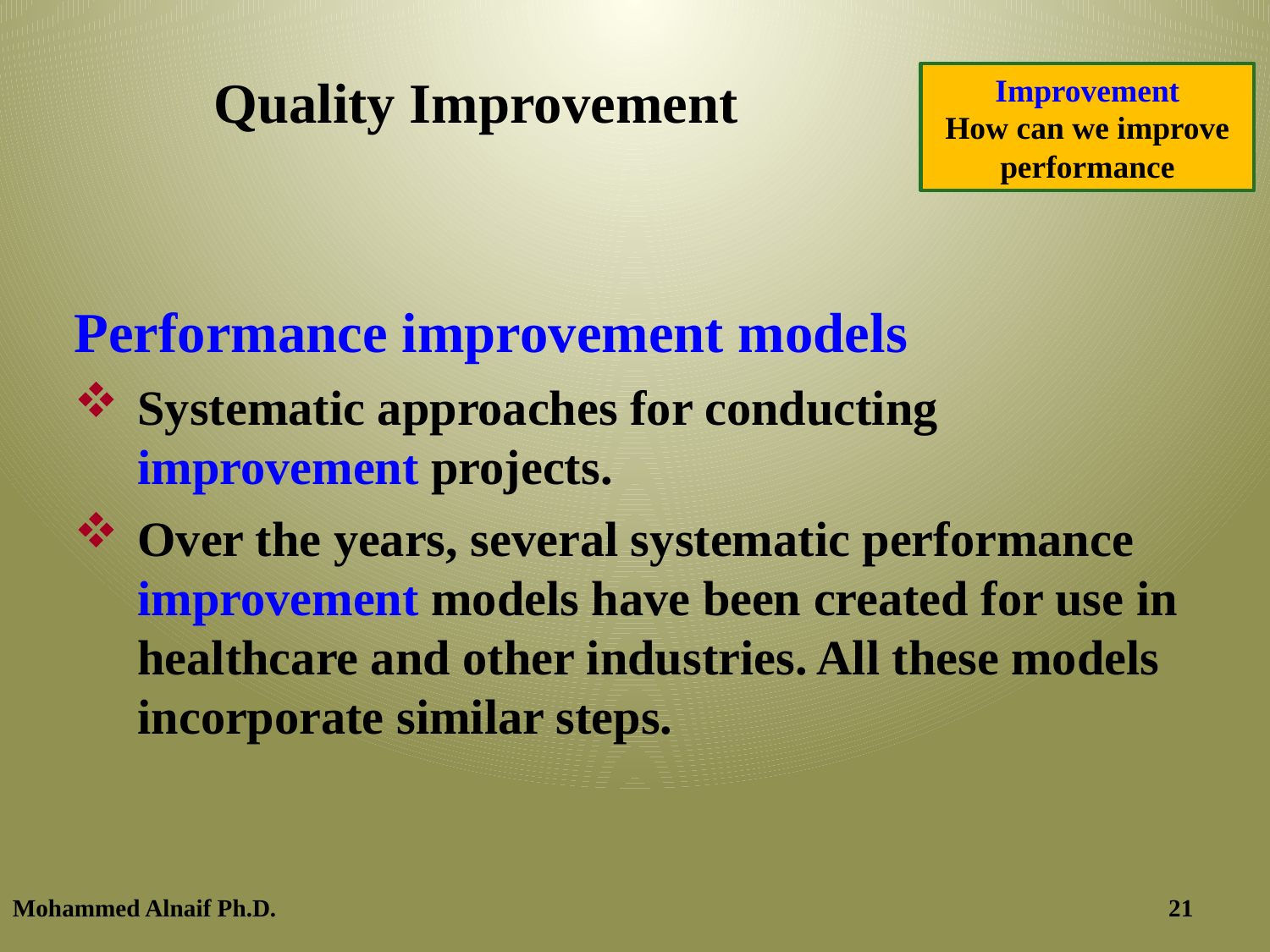

# Quality Improvement
Improvement
How can we improve performance
Performance improvement models
Systematic approaches for conducting improvement projects.
Over the years, several systematic performance improvement models have been created for use in healthcare and other industries. All these models incorporate similar steps.
Mohammed Alnaif Ph.D.
11/20/2016
21